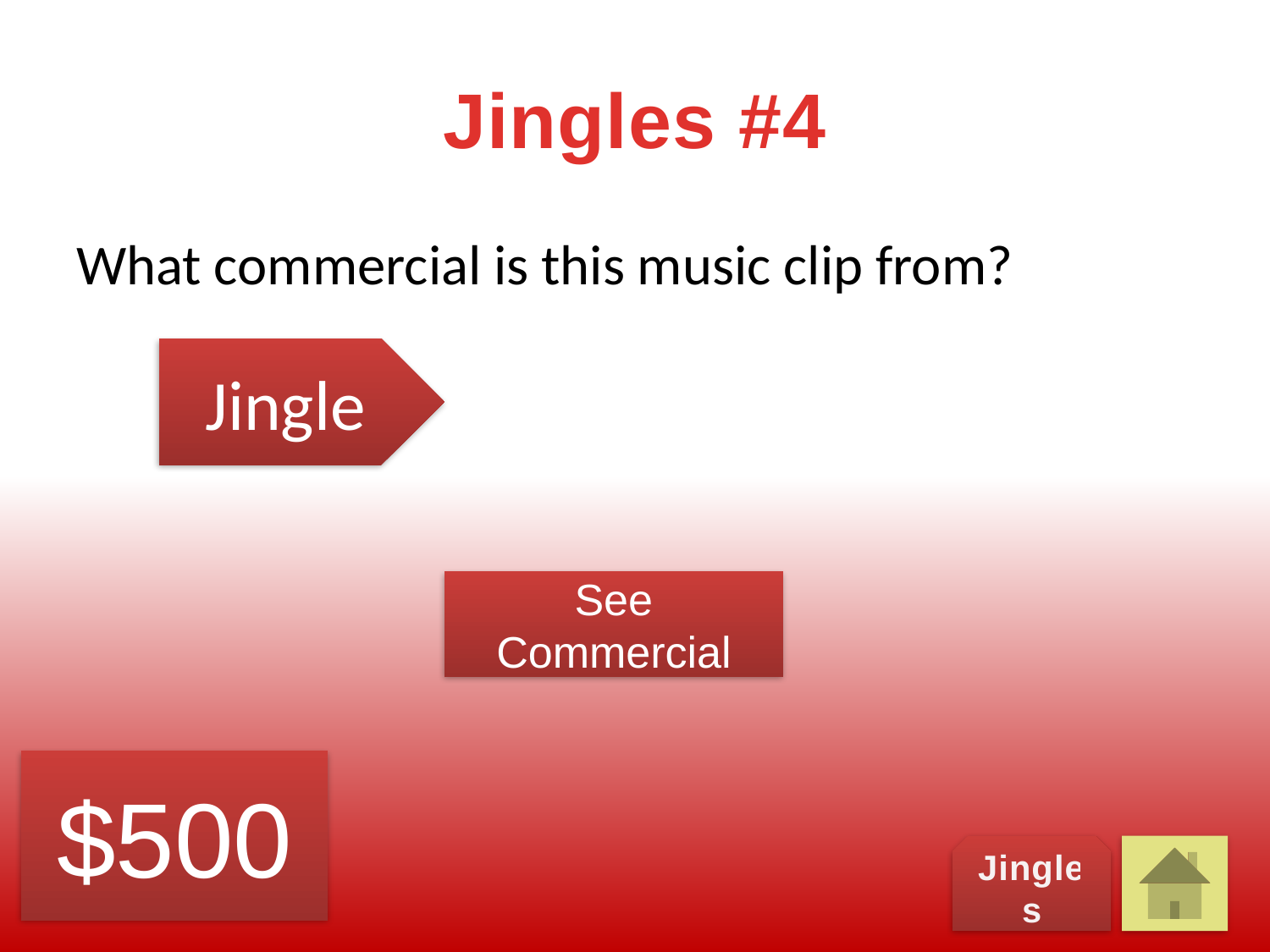

# Jingles #4
What commercial is this music clip from?

Jingle
See Commercial
$500
Jingles